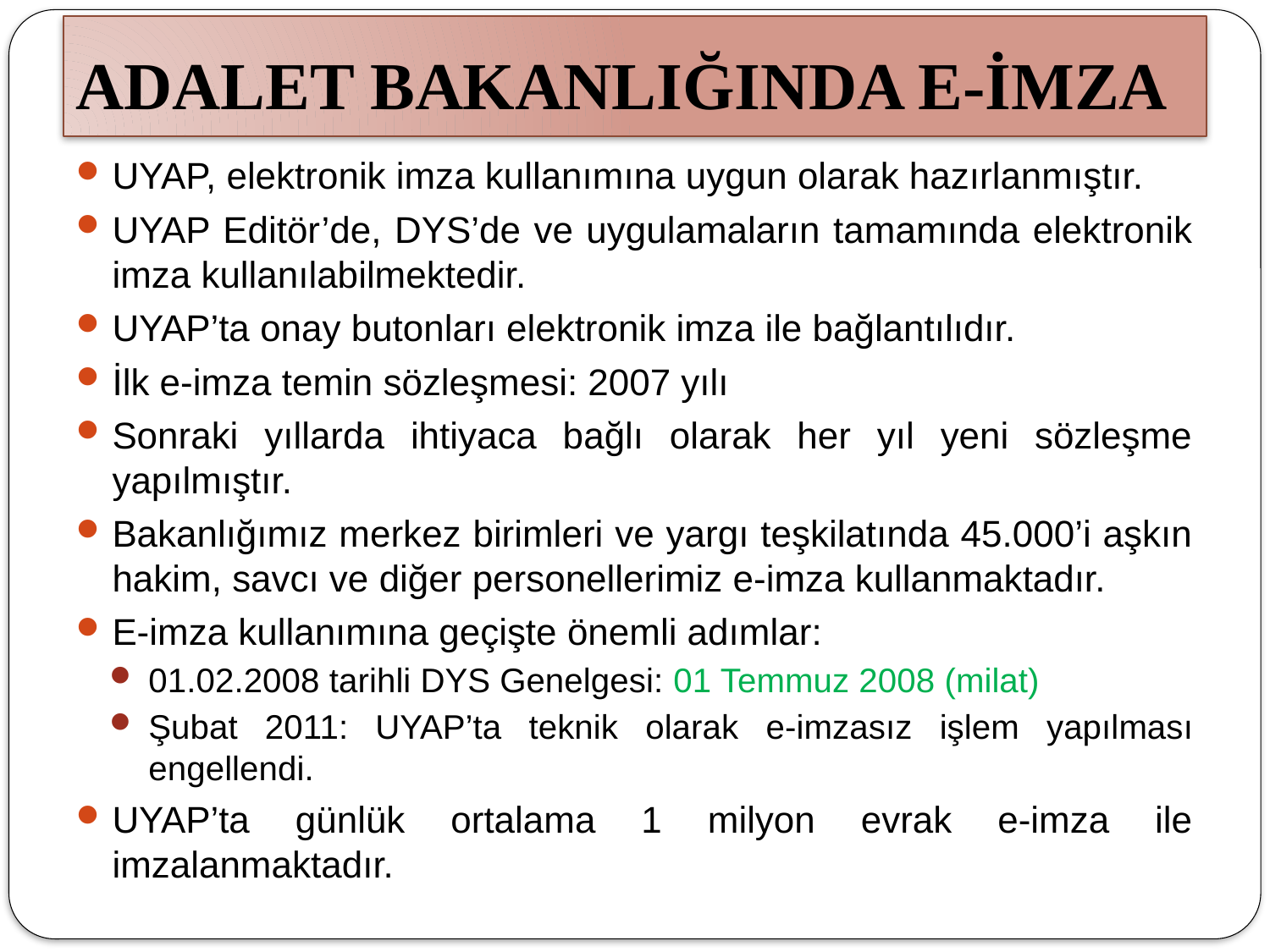

# ADALET BAKANLIĞINDA E-İMZA
UYAP, elektronik imza kullanımına uygun olarak hazırlanmıştır.
UYAP Editör’de, DYS’de ve uygulamaların tamamında elektronik imza kullanılabilmektedir.
UYAP’ta onay butonları elektronik imza ile bağlantılıdır.
İlk e-imza temin sözleşmesi: 2007 yılı
Sonraki yıllarda ihtiyaca bağlı olarak her yıl yeni sözleşme yapılmıştır.
Bakanlığımız merkez birimleri ve yargı teşkilatında 45.000’i aşkın hakim, savcı ve diğer personellerimiz e-imza kullanmaktadır.
E-imza kullanımına geçişte önemli adımlar:
01.02.2008 tarihli DYS Genelgesi: 01 Temmuz 2008 (milat)
Şubat 2011: UYAP’ta teknik olarak e-imzasız işlem yapılması engellendi.
UYAP’ta günlük ortalama 1 milyon evrak e-imza ile imzalanmaktadır.